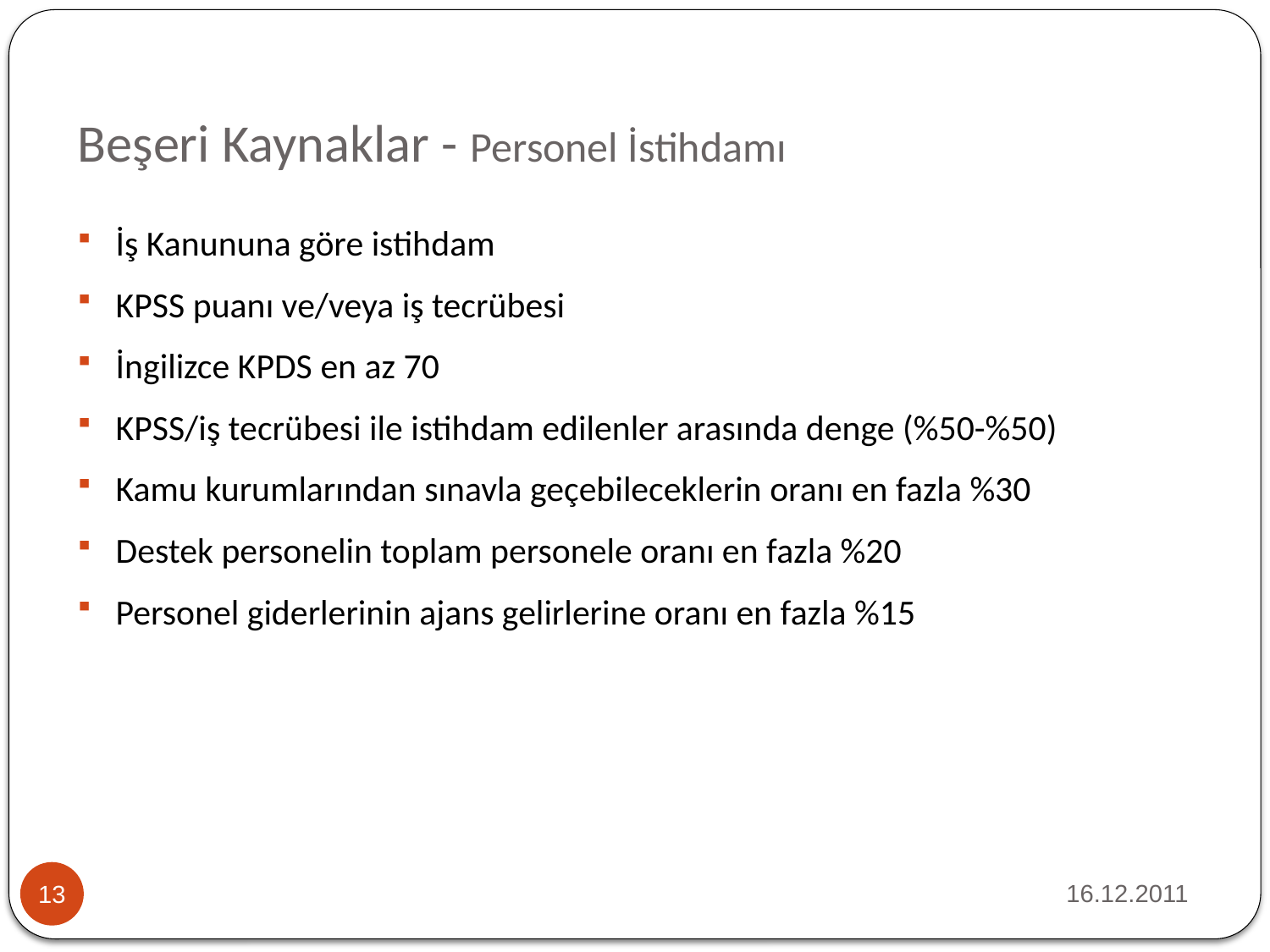

# Beşeri Kaynaklar - Personel İstihdamı
İş Kanununa göre istihdam
KPSS puanı ve/veya iş tecrübesi
İngilizce KPDS en az 70
KPSS/iş tecrübesi ile istihdam edilenler arasında denge (%50-%50)
Kamu kurumlarından sınavla geçebileceklerin oranı en fazla %30
Destek personelin toplam personele oranı en fazla %20
Personel giderlerinin ajans gelirlerine oranı en fazla %15

16.12.2011
13